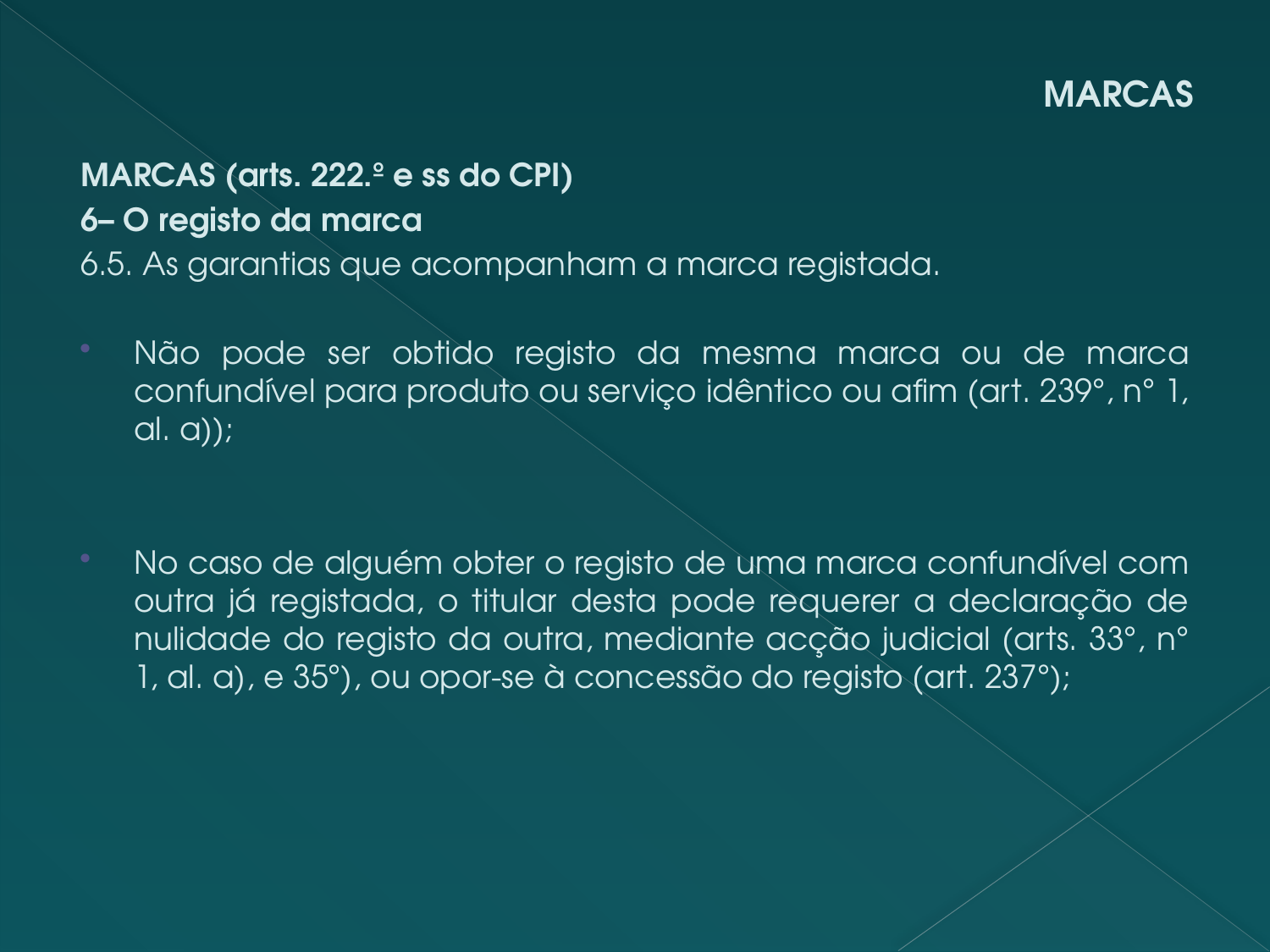

# MARCAS
MARCAS (arts. 222.º e ss do CPI)
6– O registo da marca
6.5. As garantias que acompanham a marca registada.

Não pode ser obtido registo da mesma marca ou de marca confundível para produto ou serviço idêntico ou afim (art. 239°, n° 1, al. a));

No caso de alguém obter o registo de uma marca confundível com outra já registada, o titular desta pode requerer a declaração de nulidade do registo da outra, mediante acção judicial (arts. 33°, n° 1, al. a), e 35°), ou opor-se à concessão do registo (art. 237°);